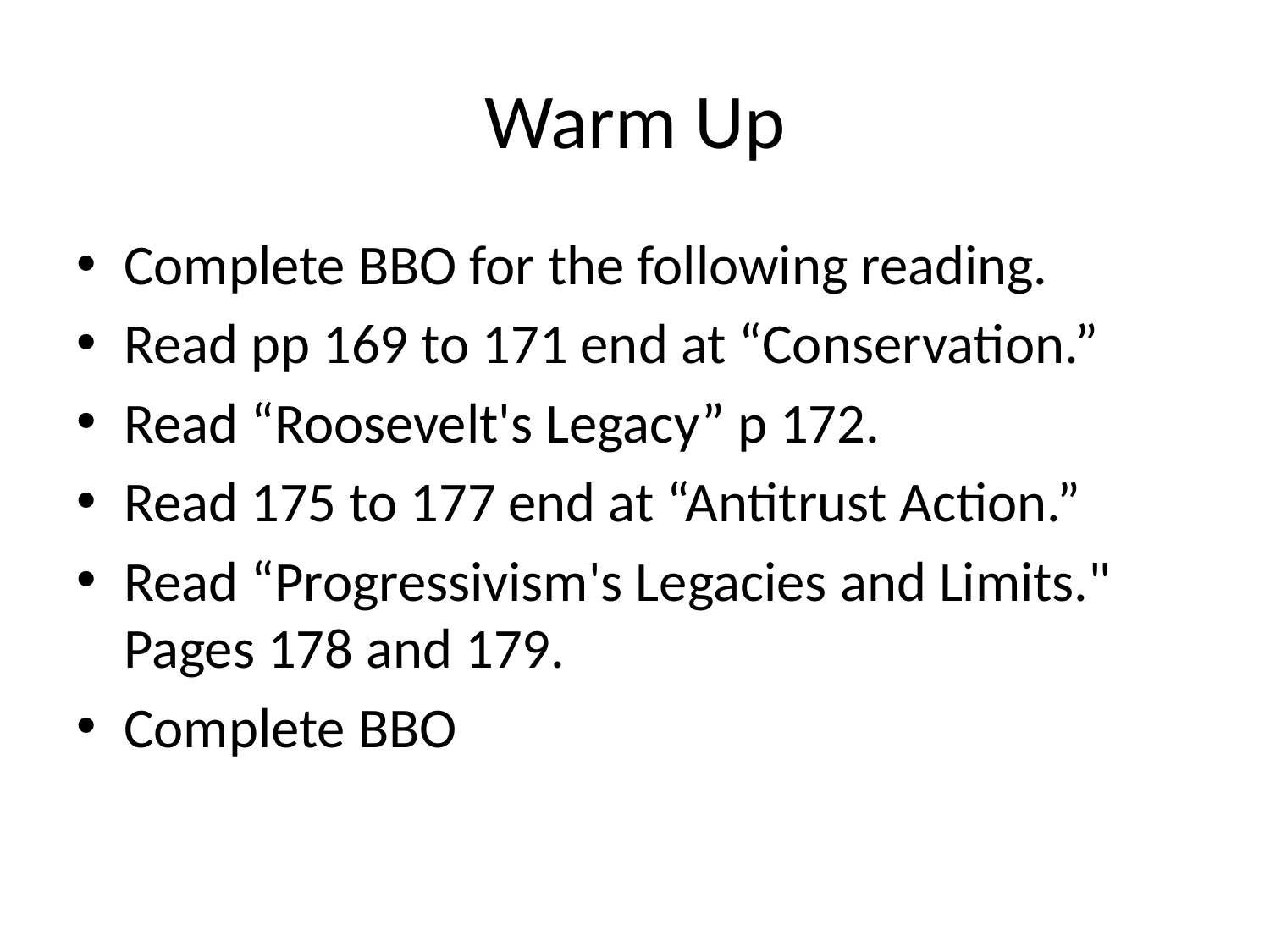

# Warm Up
Complete BBO for the following reading.
Read pp 169 to 171 end at “Conservation.”
Read “Roosevelt's Legacy” p 172.
Read 175 to 177 end at “Antitrust Action.”
Read “Progressivism's Legacies and Limits." Pages 178 and 179.
Complete BBO